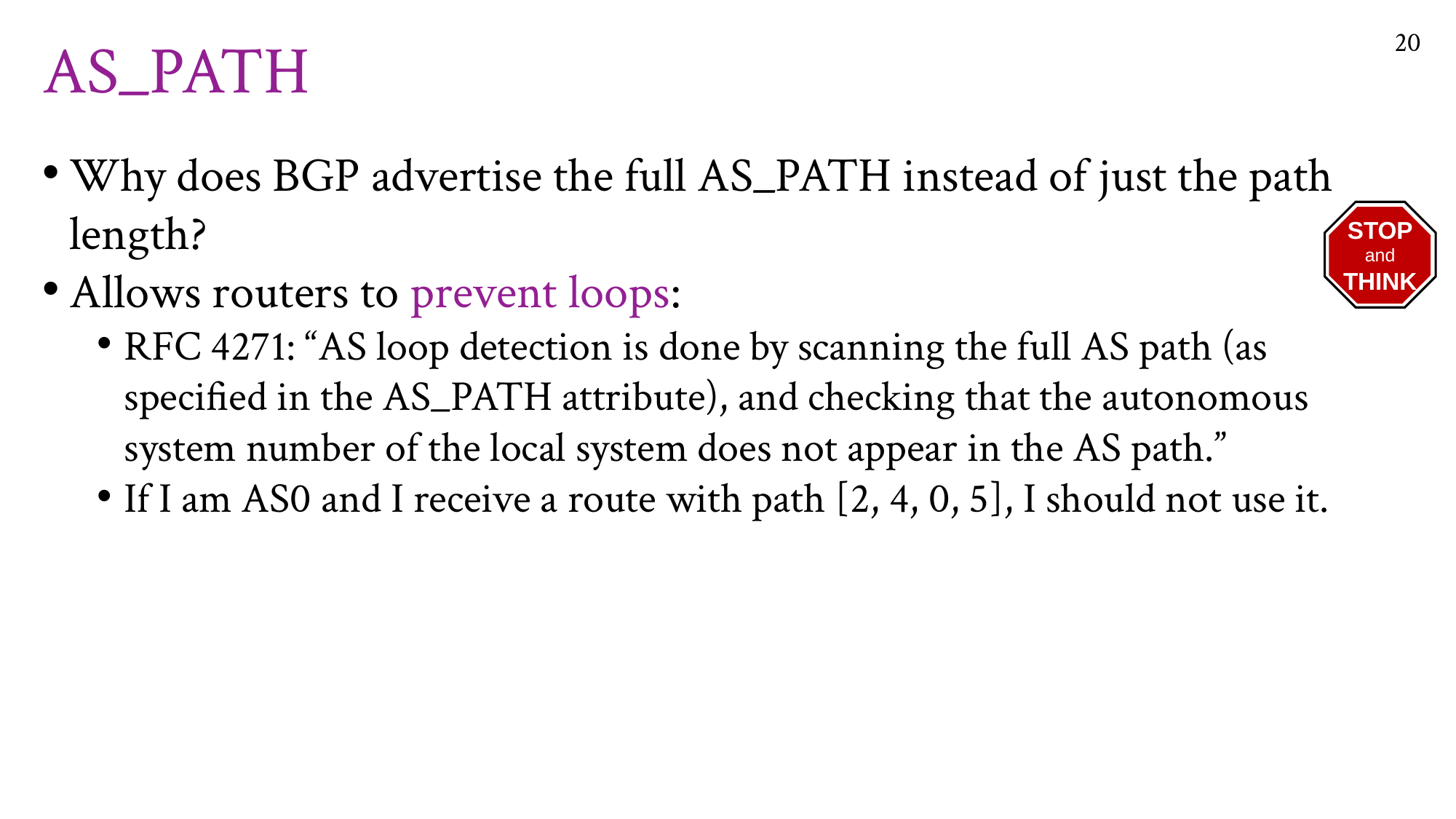

# AS_PATH
Why does BGP advertise the full AS_PATH instead of just the path length?
Allows routers to prevent loops:
RFC 4271: “AS loop detection is done by scanning the full AS path (as specified in the AS_PATH attribute), and checking that the autonomous system number of the local system does not appear in the AS path.”
If I am AS0 and I receive a route with path [2, 4, 0, 5], I should not use it.

STOP
and
THINK